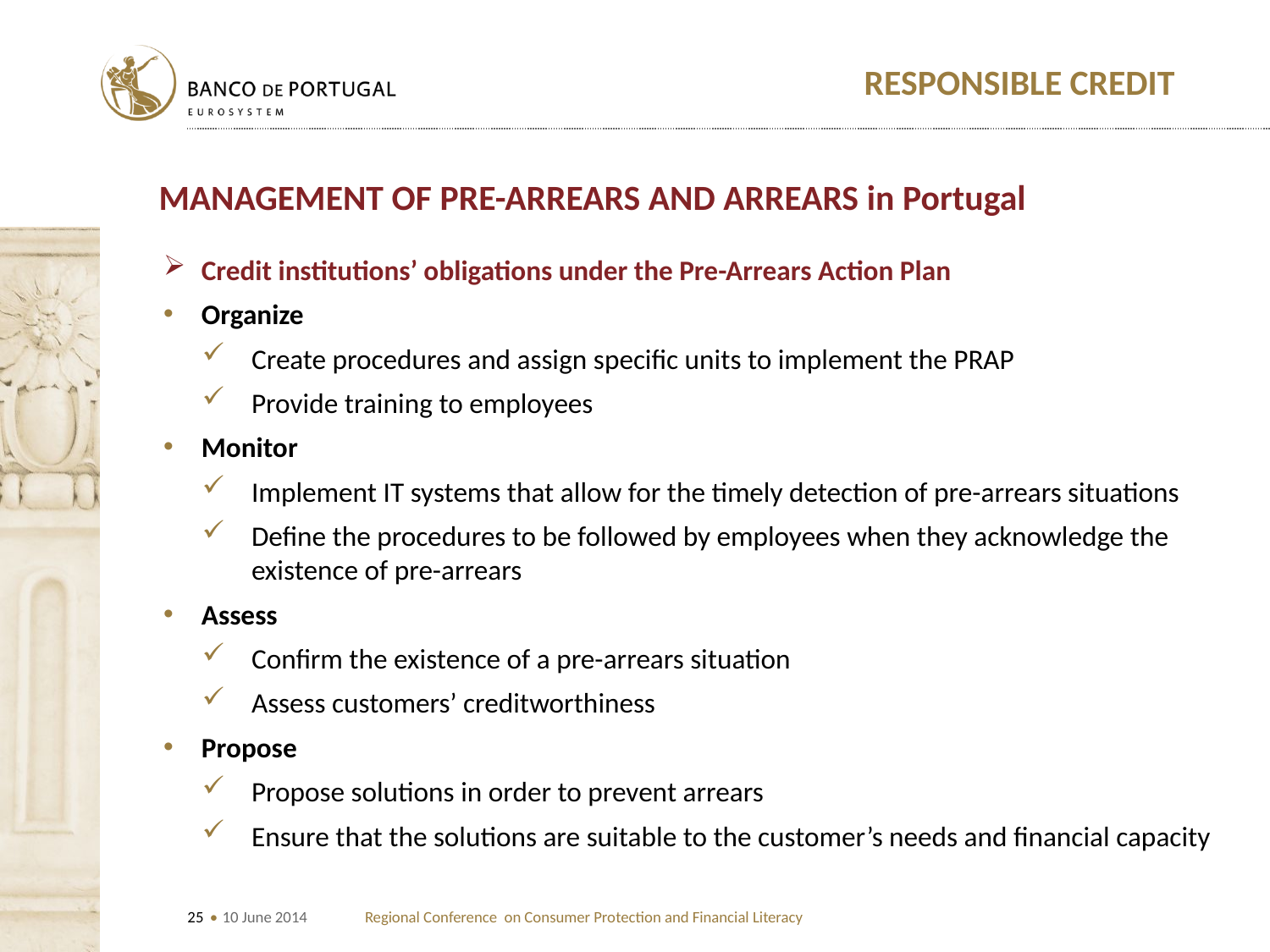

# Responsible Credit
Management of pre-arrears and arrears in Portugal

Credit institutions’ obligations under the Pre-Arrears Action Plan
Organize
Create procedures and assign specific units to implement the PRAP
Provide training to employees
Monitor
Implement IT systems that allow for the timely detection of pre-arrears situations
Define the procedures to be followed by employees when they acknowledge the existence of pre-arrears
Assess
Confirm the existence of a pre-arrears situation
Assess customers’ creditworthiness
Propose
Propose solutions in order to prevent arrears
Ensure that the solutions are suitable to the customer’s needs and financial capacity
10 June 2014
Regional Conference  on Consumer Protection and Financial Literacy